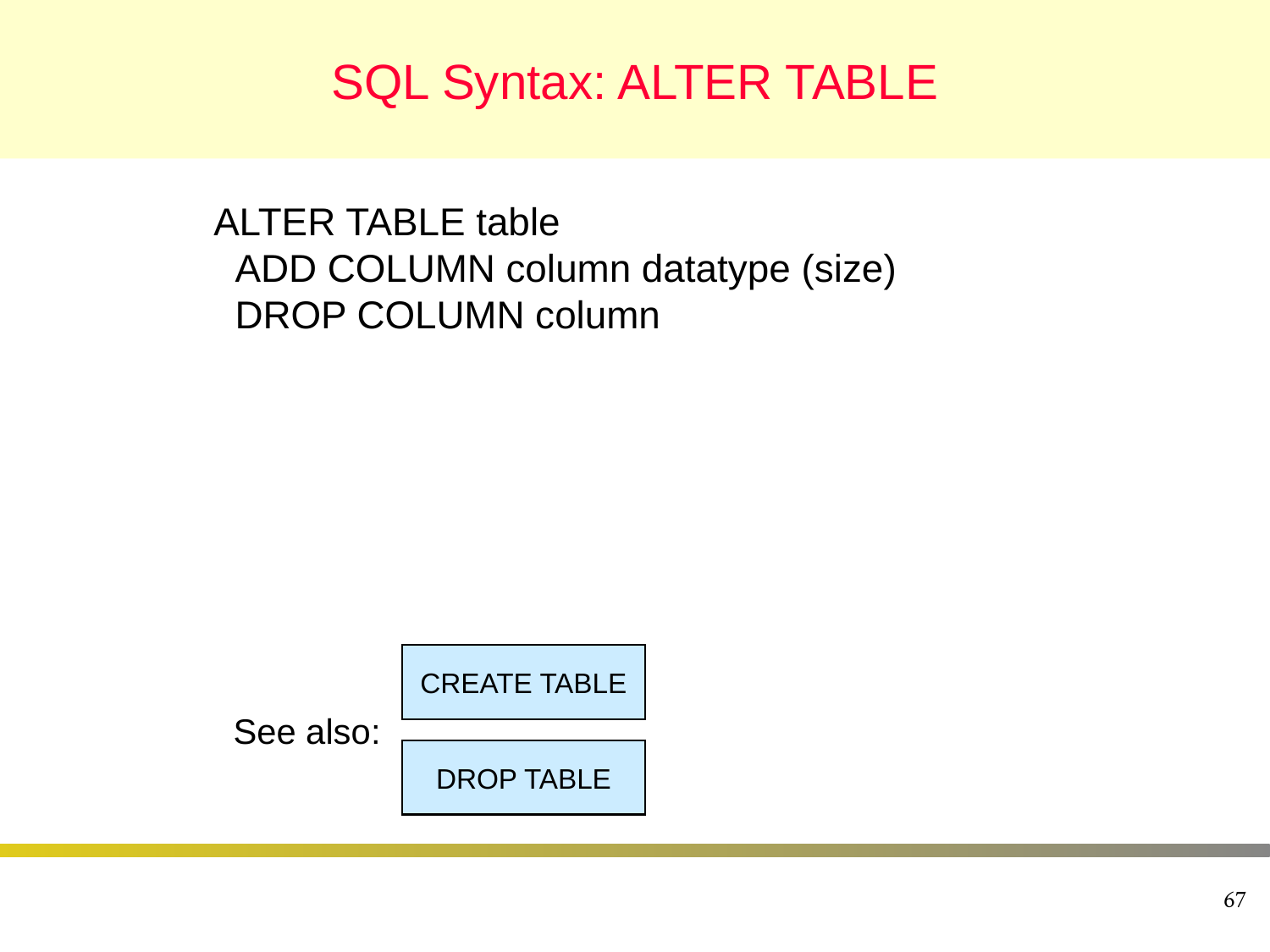

# SQL Syntax: ALTER TABLE
ALTER TABLE table
  ADD COLUMN column datatype (size)
  DROP COLUMN column
CREATE TABLE
See also:
DROP TABLE
67